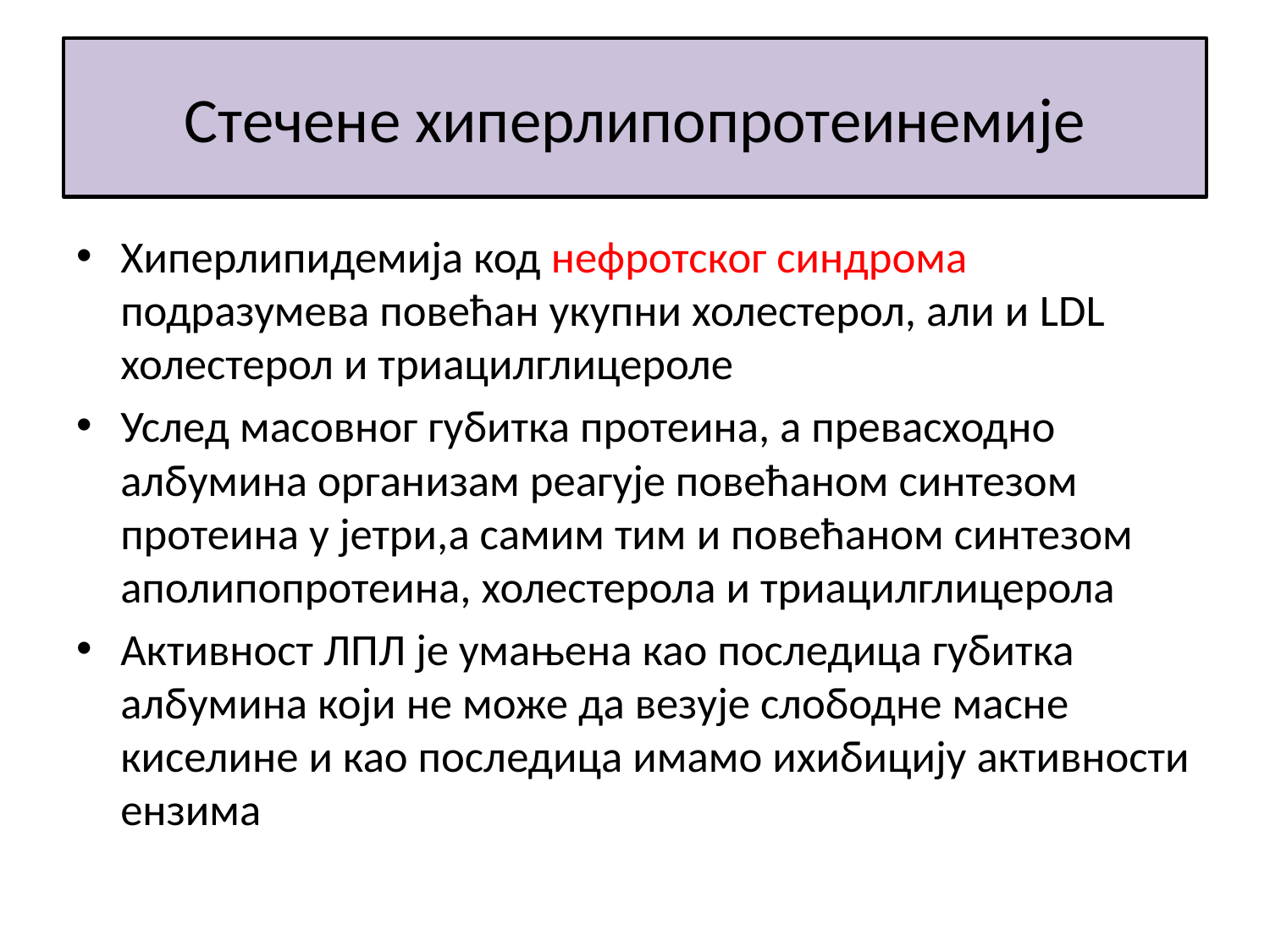

# Стечене хиперлипопротеинемије
Хиперлипидемија код нефротског синдрома подразумева повећан укупни холестерол, али и LDL холестерол и триацилглицероле
Услед масовног губитка протеина, а превасходно албумина организам реагује повећаном синтезом протеина у јетри,а самим тим и повећаном синтезом аполипопротеина, холестерола и триацилглицерола
Активност ЛПЛ је умањена као последица губитка албумина који не може да везује слободне масне киселине и као последица имамо ихибицију активности ензима